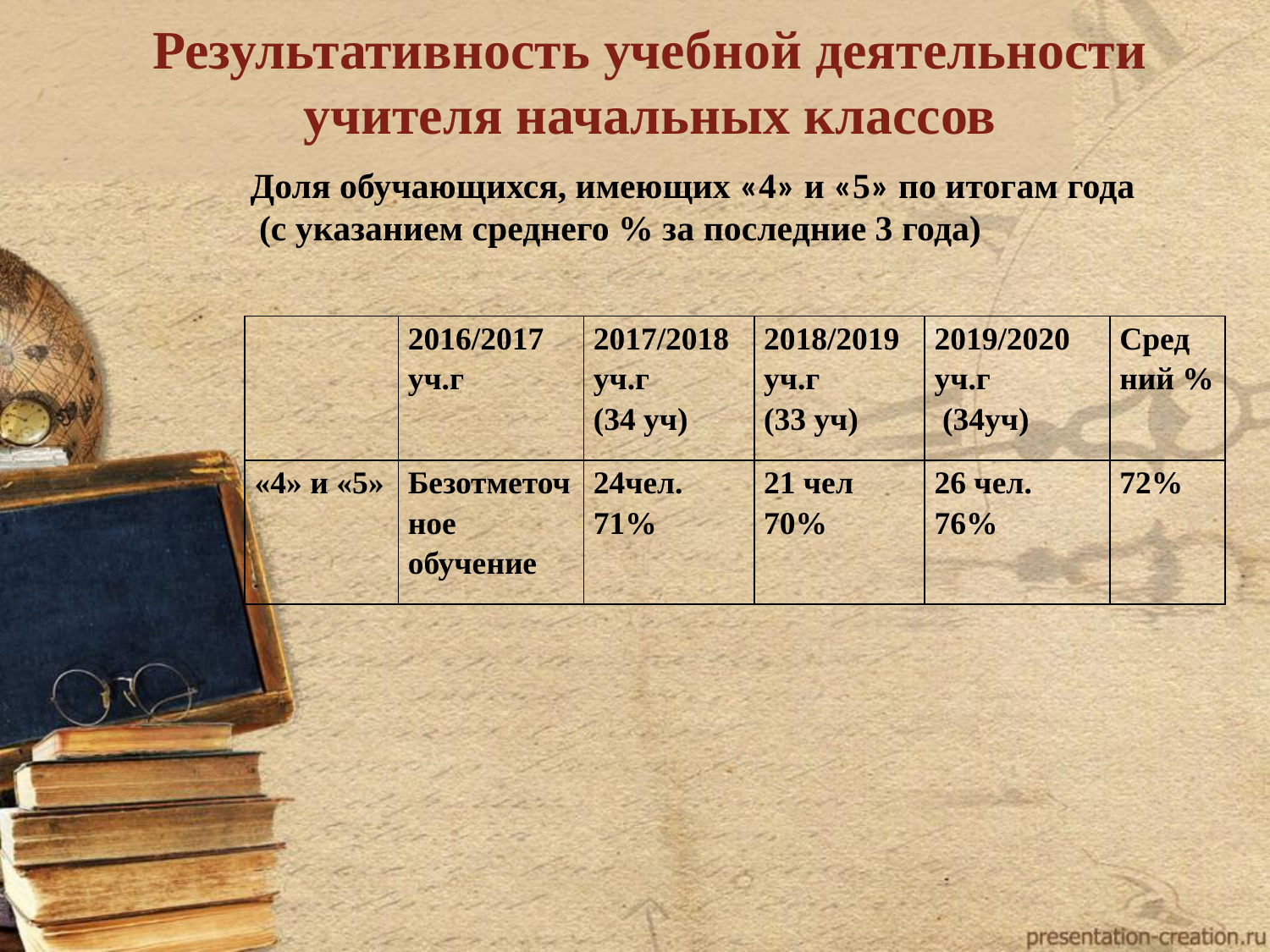

# Результативность учебной деятельности учителя начальных классов
Доля обучающихся, имеющих «4» и «5» по итогам года
 (с указанием среднего % за последние 3 года)
|  | 2016/2017 уч.г | 2017/2018 уч.г (34 уч) | 2018/2019 уч.г (33 уч) | 2019/2020 уч.г (34уч) | Сред ний % |
| --- | --- | --- | --- | --- | --- |
| «4» и «5» | Безотметочное обучение | 24чел. 71% | 21 чел 70% | 26 чел. 76% | 72% |